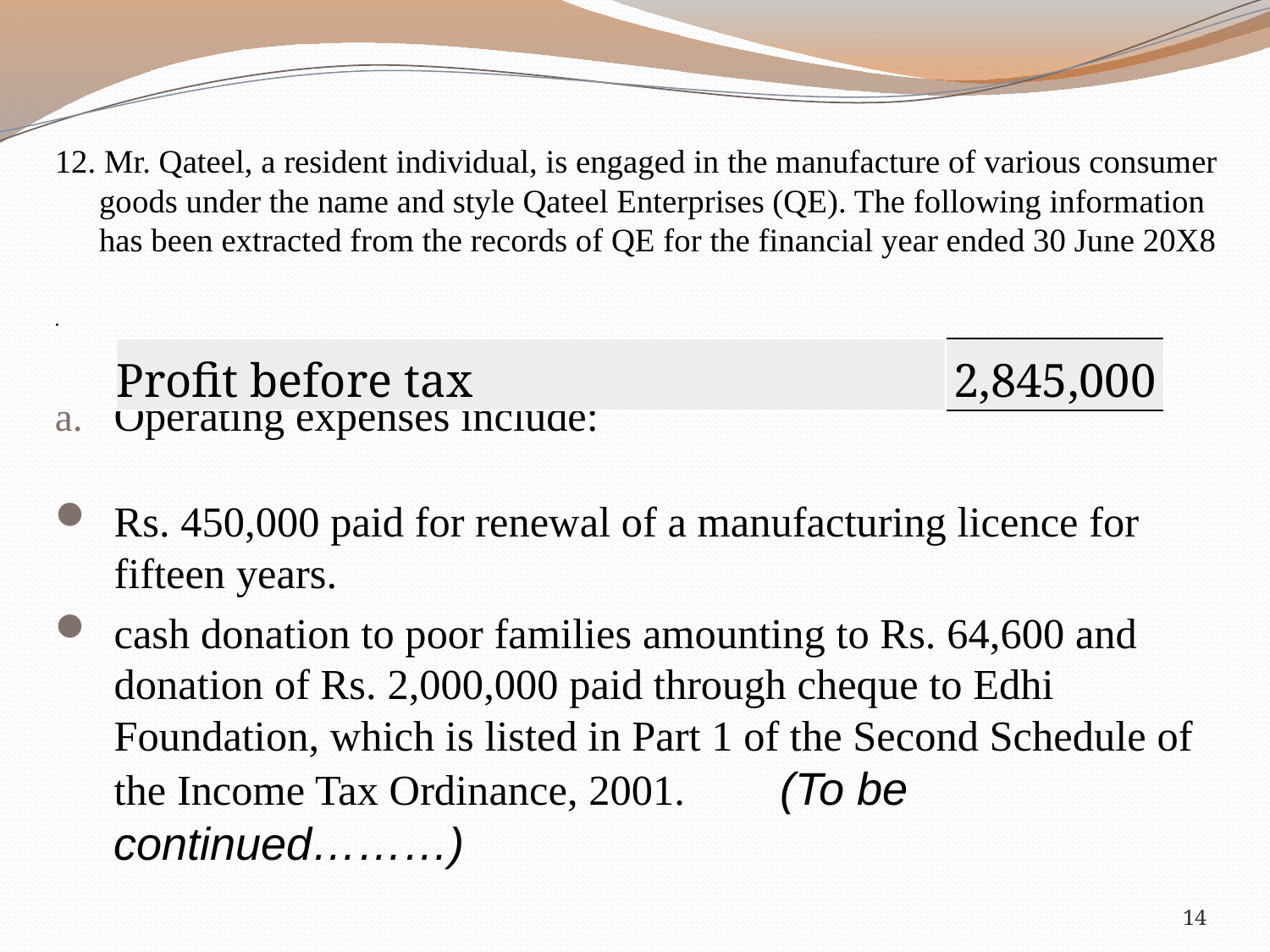

12. Mr. Qateel, a resident individual, is engaged in the manufacture of various consumer goods under the name and style Qateel Enterprises (QE). The following information has been extracted from the records of QE for the financial year ended 30 June 20X8

.

Operating expenses include:

Rs. 450,000 paid for renewal of a manufacturing licence for fifteen years.
cash donation to poor families amounting to Rs. 64,600 and donation of Rs. 2,000,000 paid through cheque to Edhi Foundation, which is listed in Part 1 of the Second Schedule of the Income Tax Ordinance, 2001.							       (To be continued………)

| Profit before tax | 2,845,000 |
| --- | --- |
14